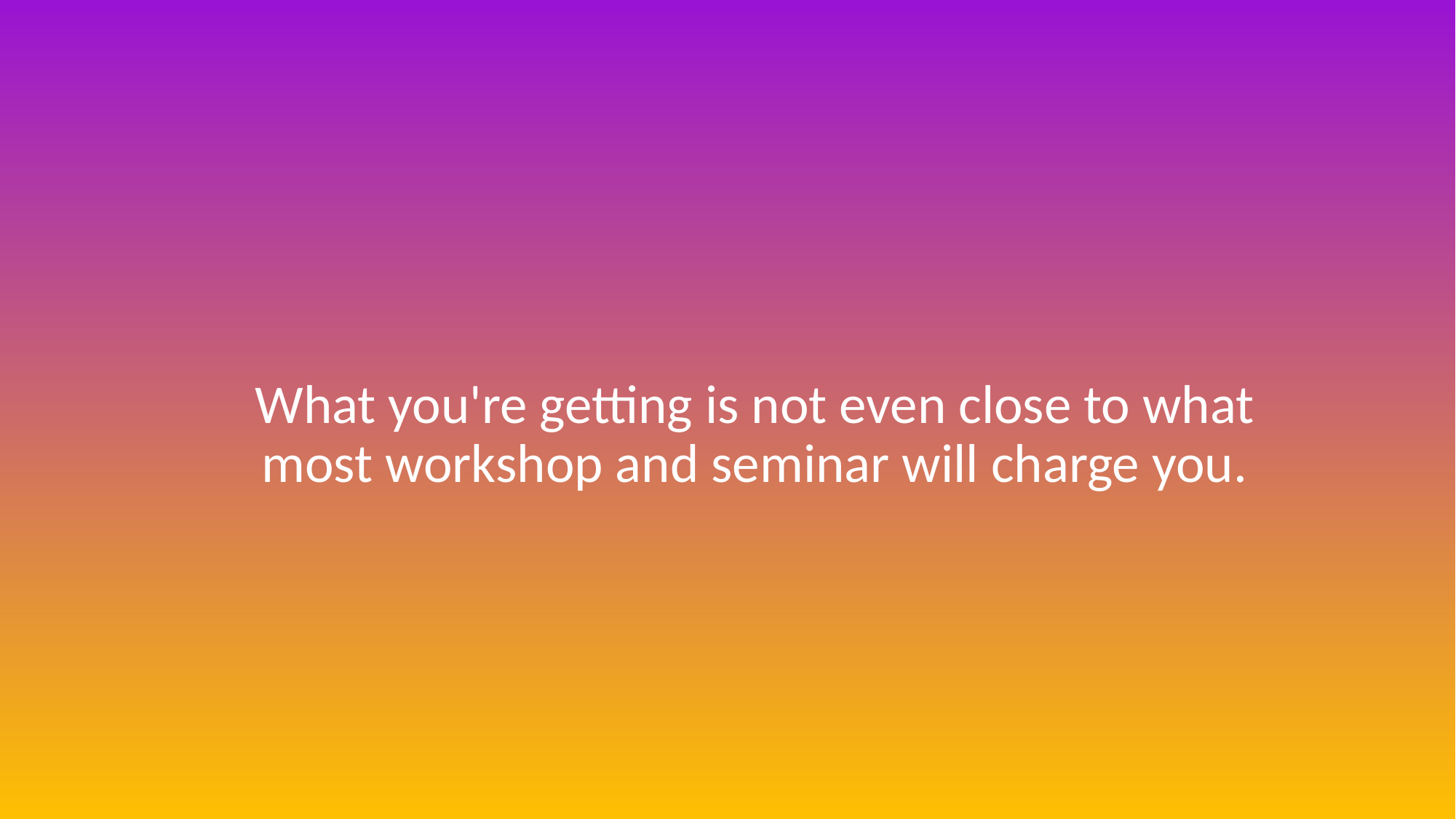

# What you're getting is not even close to what most workshop and seminar will charge you.